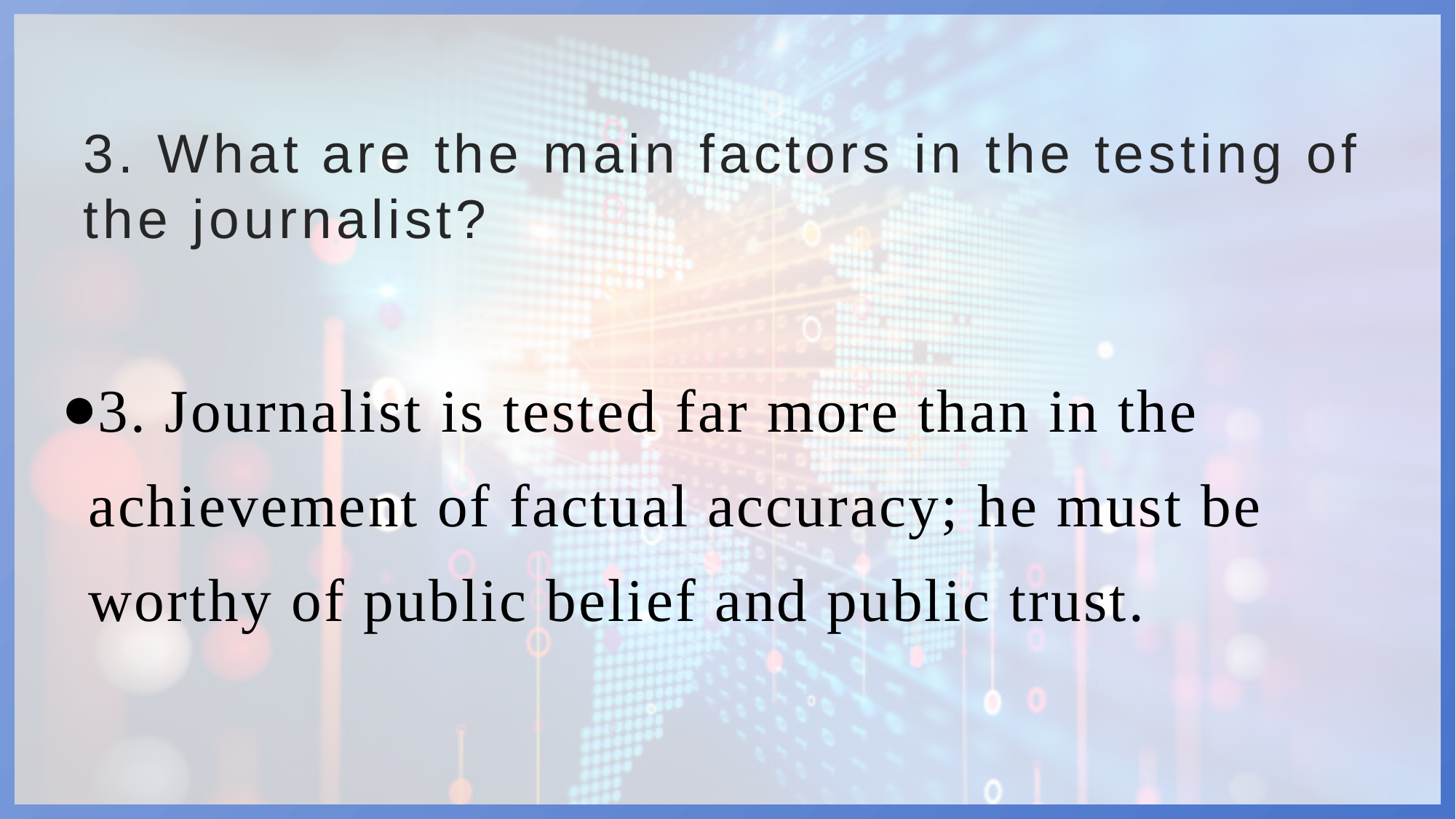

# 3. What are the main factors in the testing of the journalist?
3. Journalist is tested far more than in the achievement of factual accuracy; he must be worthy of public belief and public trust.